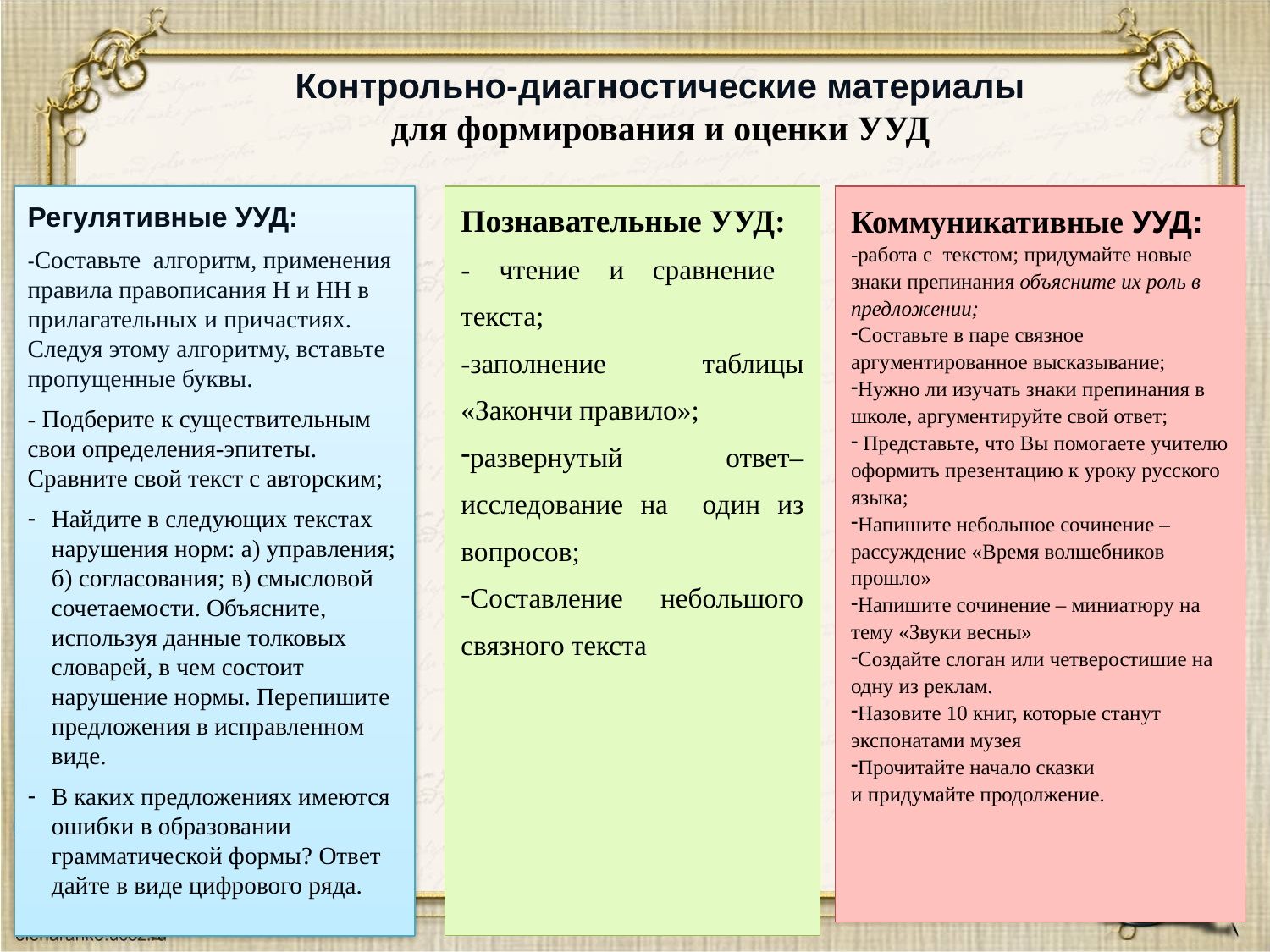

# Контрольно-диагностические материалы для формирования и оценки УУД
Регулятивные УУД:
-Составьте  алгоритм, применения правила правописания Н и НН в прилагательных и причастиях. Следуя этому алгоритму, вставьте пропущенные буквы.
- Подберите к существительным свои определения-эпитеты. Сравните свой текст с авторским;
Найдите в следующих текстах нарушения норм: а) управления; б) согласования; в) смысловой сочетаемости. Объясните, используя данные толковых словарей, в чем состоит нарушение нормы. Перепишите предложения в исправленном виде.
В каких предложениях имеются ошибки в образовании грамматической формы? Ответ дайте в виде цифрового ряда.
| Познавательные УУД: - чтение и сравнение текста; -заполнение таблицы «Закончи правило»; развернутый ответ–исследование на один из вопросов; Составление небольшого связного текста |
| --- |
| Коммуникативные УУД: -работа с текстом; придумайте новые знаки препинания объясните их роль в предложении; Составьте в паре связное аргументированное высказывание; Нужно ли изучать знаки препинания в школе, аргументируйте свой ответ; Представьте, что Вы помогаете учителю оформить презентацию к уроку русского языка; Напишите небольшое сочинение –рассуждение «Время волшебников прошло» Напишите сочинение – миниатюру на тему «Звуки весны» Создайте слоган или четверостишие на одну из реклам. Назовите 10 книг, которые станут экспонатами музея Прочитайте начало сказки и придумайте продолжение. |
| --- |